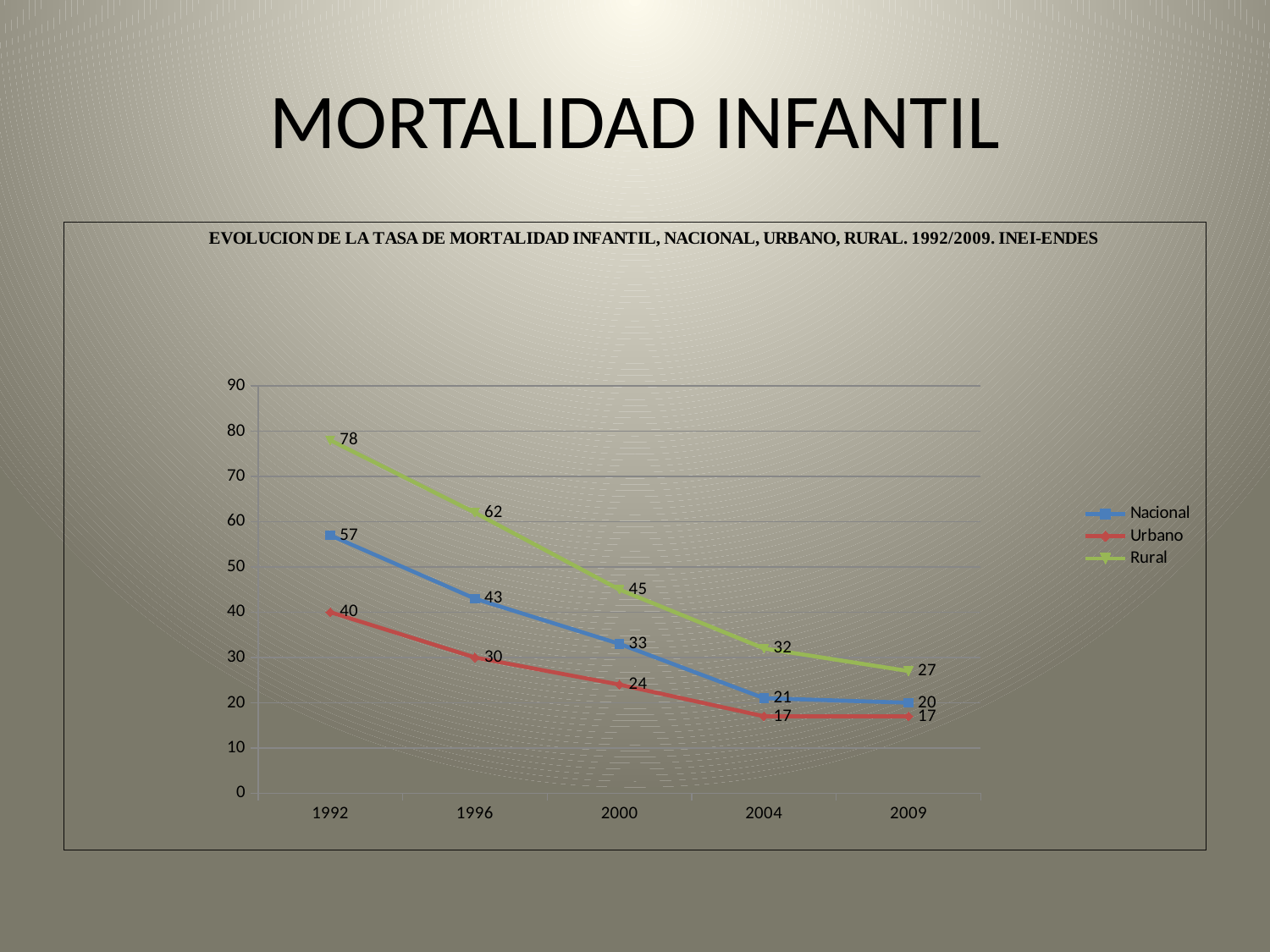

# MORTALIDAD INFANTIL

### Chart

| Category | Nacional | Urbano  | Rural |
|---|---|---|---|
| 1992 | 57.0 | 40.0 | 78.0 |
| 1996 | 43.0 | 30.0 | 62.0 |
| 2000 | 33.0 | 24.0 | 45.0 |
| 2004 | 21.0 | 17.0 | 32.0 |
| 2009 | 20.0 | 17.0 | 27.0 |